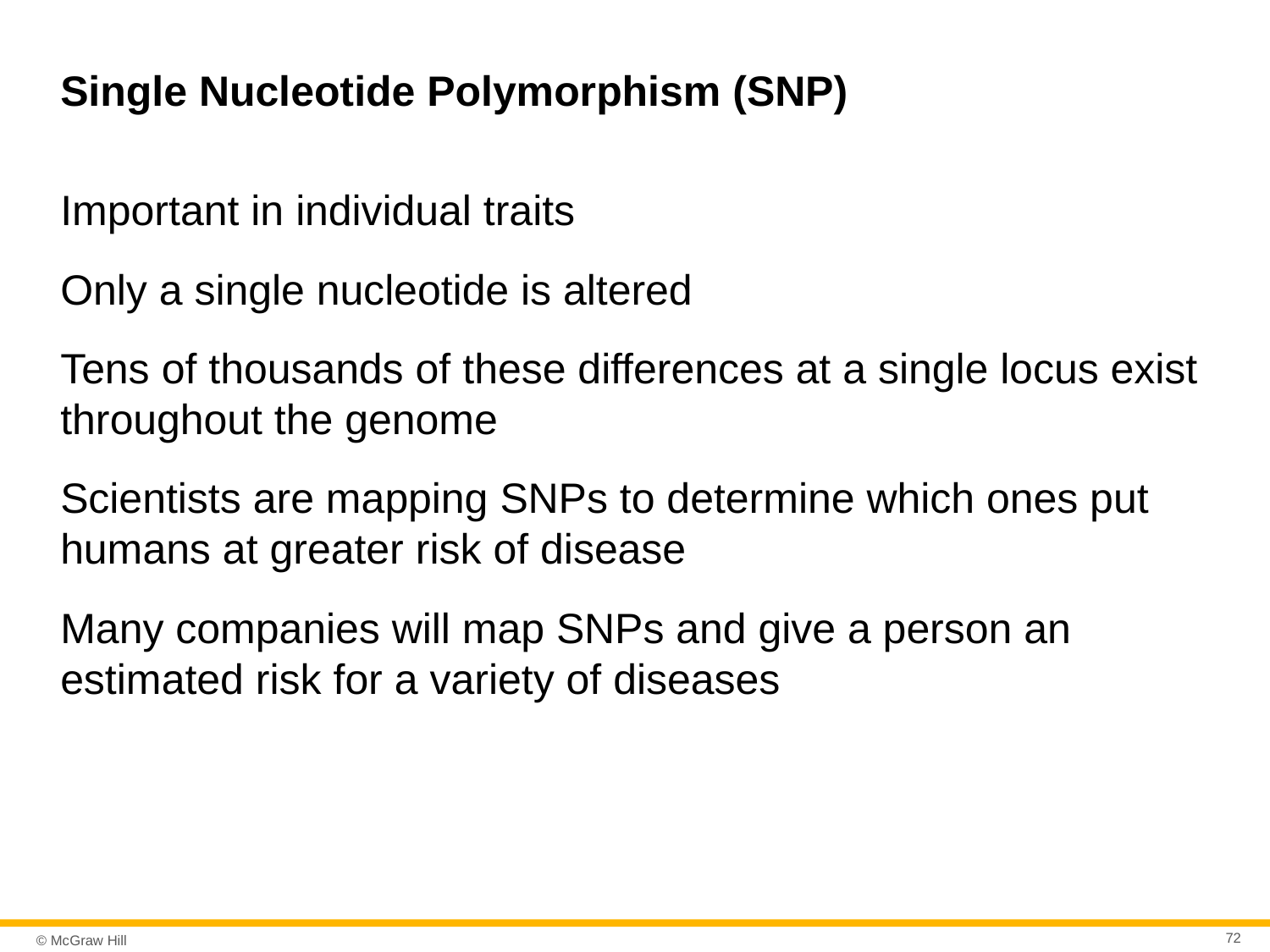

# Single Nucleotide Polymorphism (SNP)
Important in individual traits
Only a single nucleotide is altered
Tens of thousands of these differences at a single locus exist throughout the genome
Scientists are mapping SNPs to determine which ones put humans at greater risk of disease
Many companies will map SNPs and give a person an estimated risk for a variety of diseases